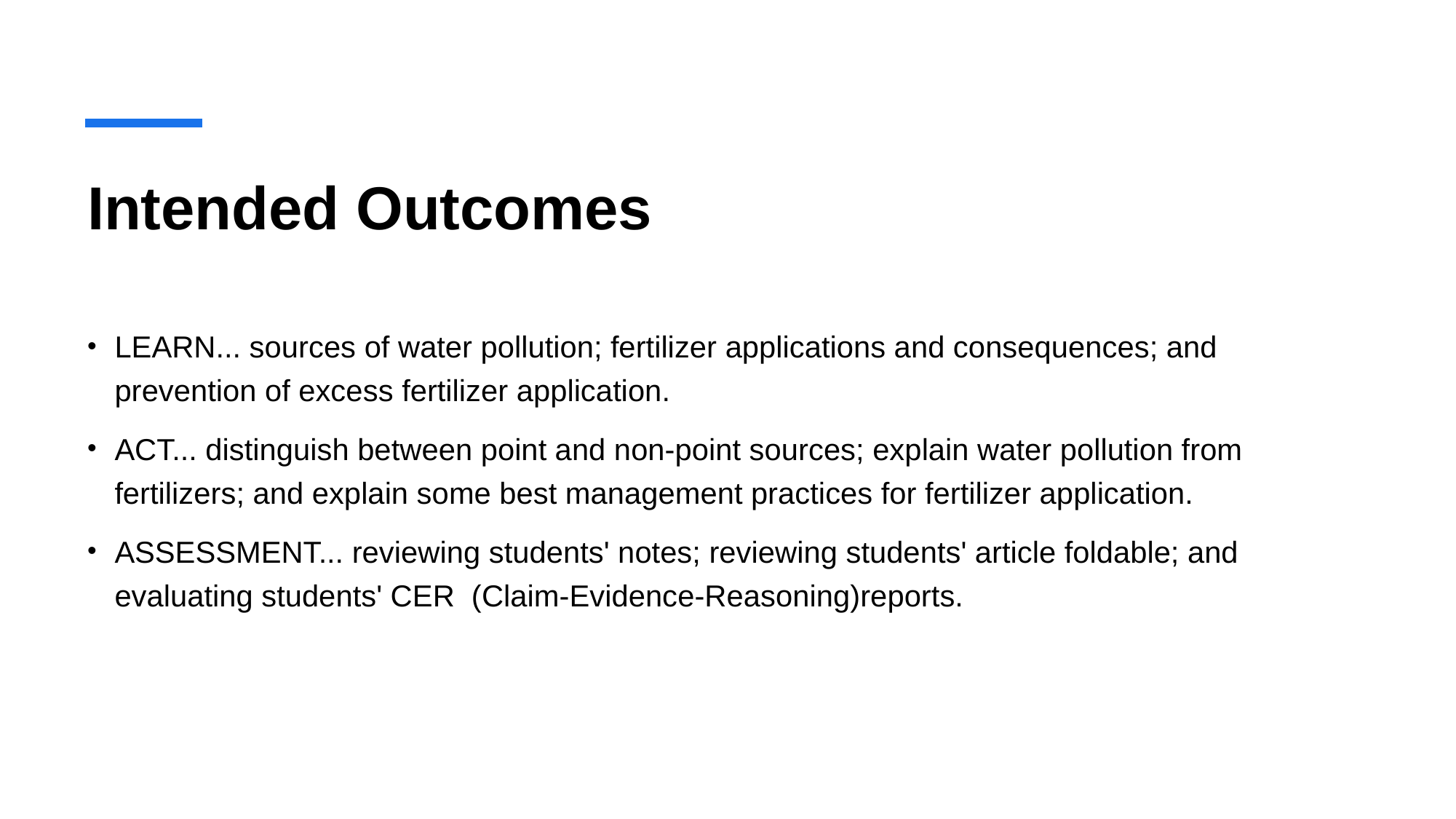

# Intended Outcomes
LEARN... sources of water pollution; fertilizer applications and consequences; and prevention of excess fertilizer application.
ACT... distinguish between point and non-point sources; explain water pollution from fertilizers; and explain some best management practices for fertilizer application.
ASSESSMENT... reviewing students' notes; reviewing students' article foldable; and evaluating students' CER  (Claim-Evidence-Reasoning)reports.